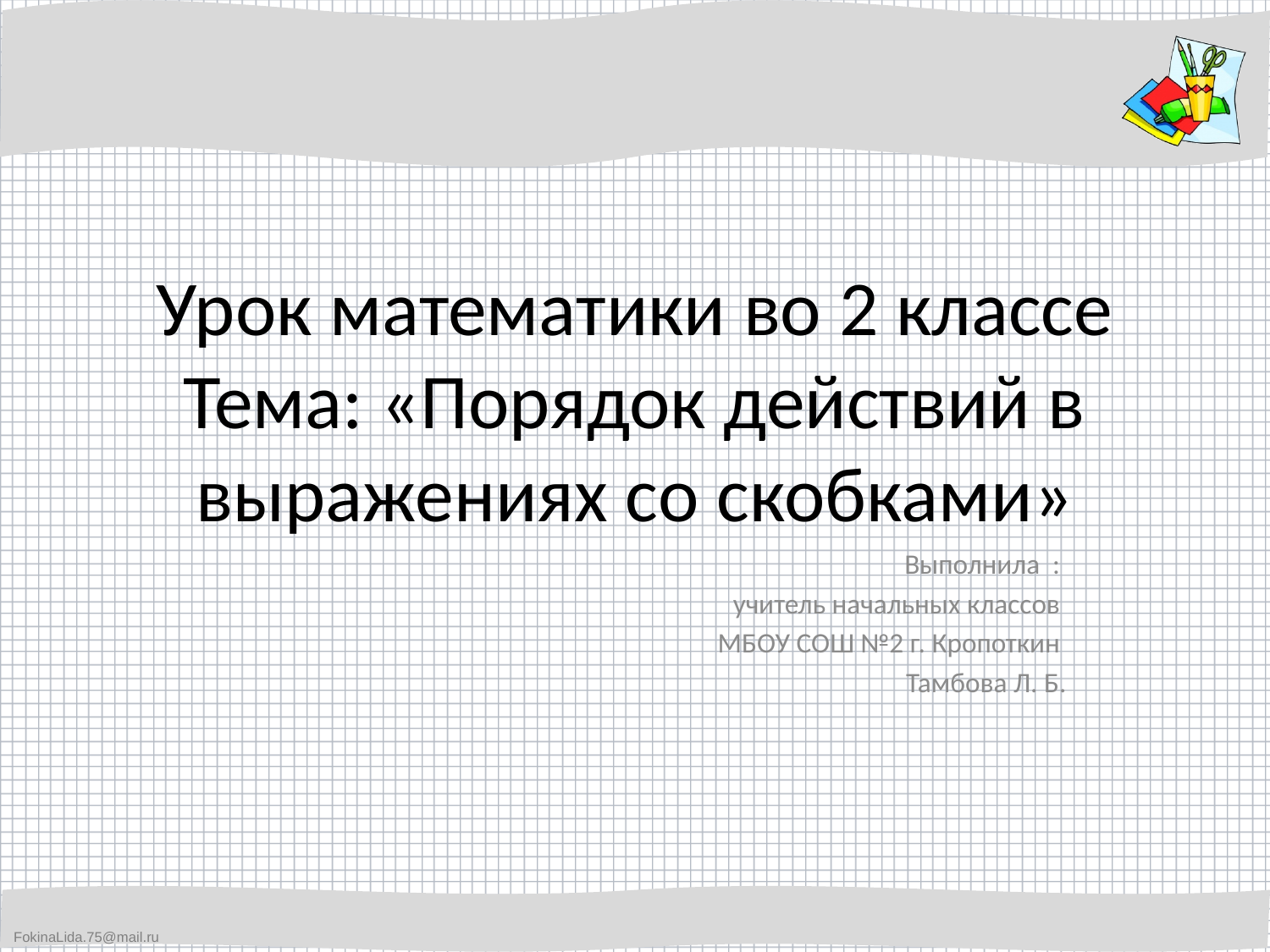

# Урок математики во 2 классе Тема: «Порядок действий в выражениях со скобками»
	Выполнила  :
учитель начальных классов
МБОУ СОШ №2 г. Кропоткин
Тамбова Л. Б.